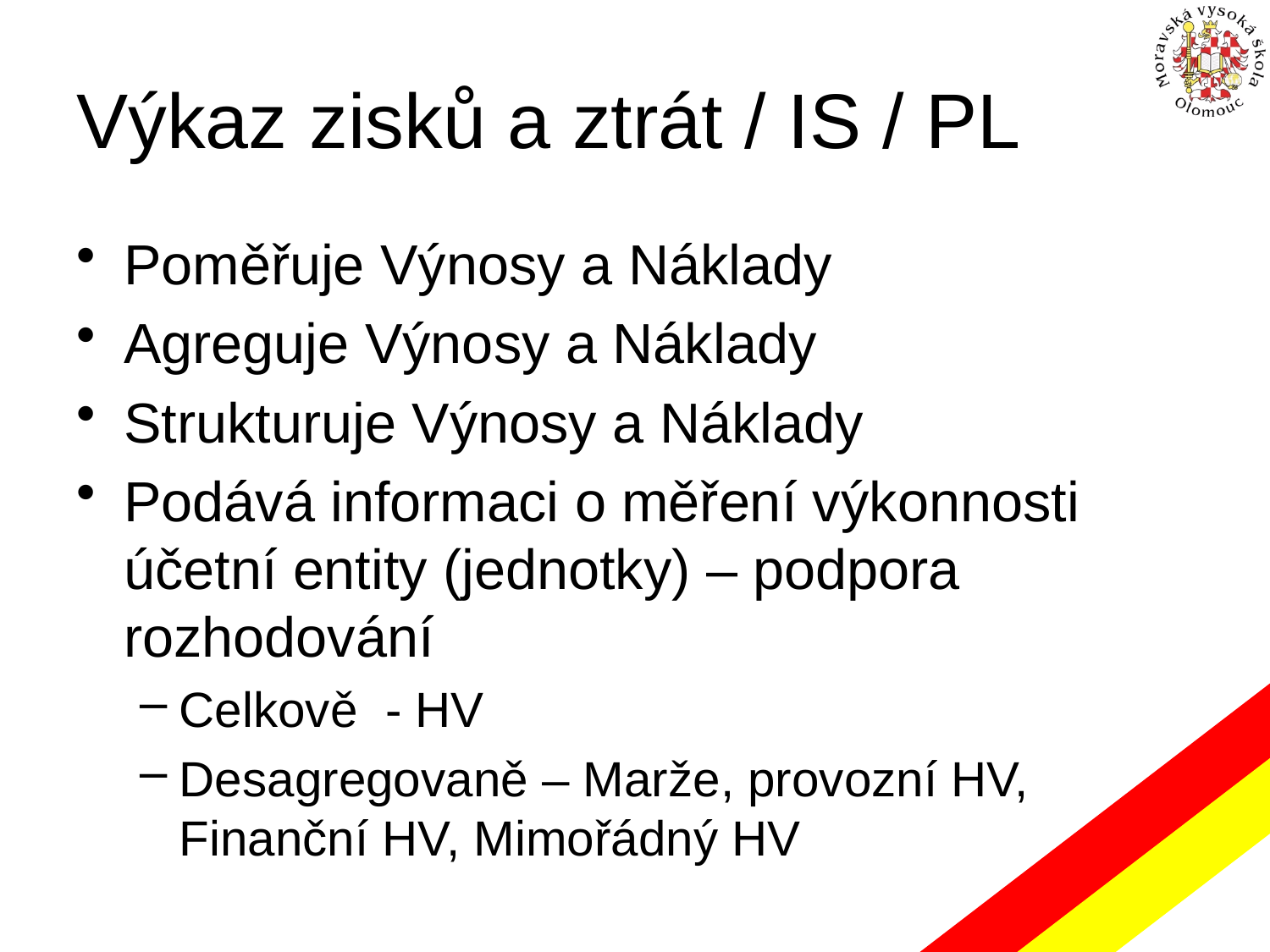

# Výkaz zisků a ztrát / IS / PL
Poměřuje Výnosy a Náklady
Agreguje Výnosy a Náklady
Strukturuje Výnosy a Náklady
Podává informaci o měření výkonnosti účetní entity (jednotky) – podpora rozhodování
Celkově  - HV
Desagregovaně – Marže, provozní HV, Finanční HV, Mimořádný HV